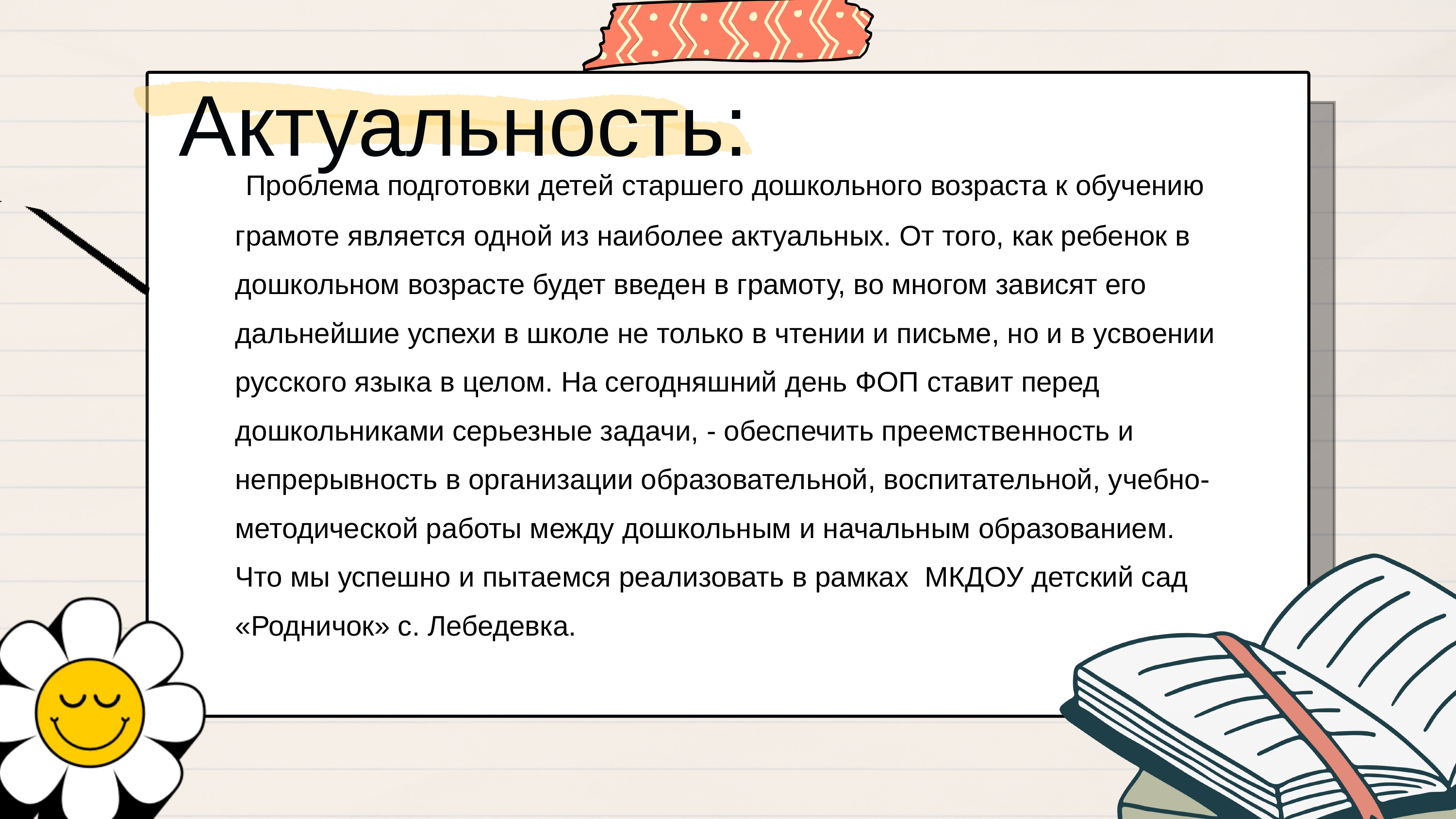

Актуальность:

 Проблема подготовки детей старшего дошкольного возраста к обучению грамоте является одной из наиболее актуальных. От того, как ребенок в дошкольном возрасте будет введен в грамоту, во многом зависят его дальнейшие успехи в школе не только в чтении и письме, но и в усвоении русского языка в целом. На сегодняшний день ФОП ставит перед дошкольниками серьезные задачи, - обеспечить преемственность и непрерывность в организации образовательной, воспитательной, учебно-методической работы между дошкольным и начальным образованием. Что мы успешно и пытаемся реализовать в рамках  МКДОУ детский сад «Родничок» с. Лебедевка.